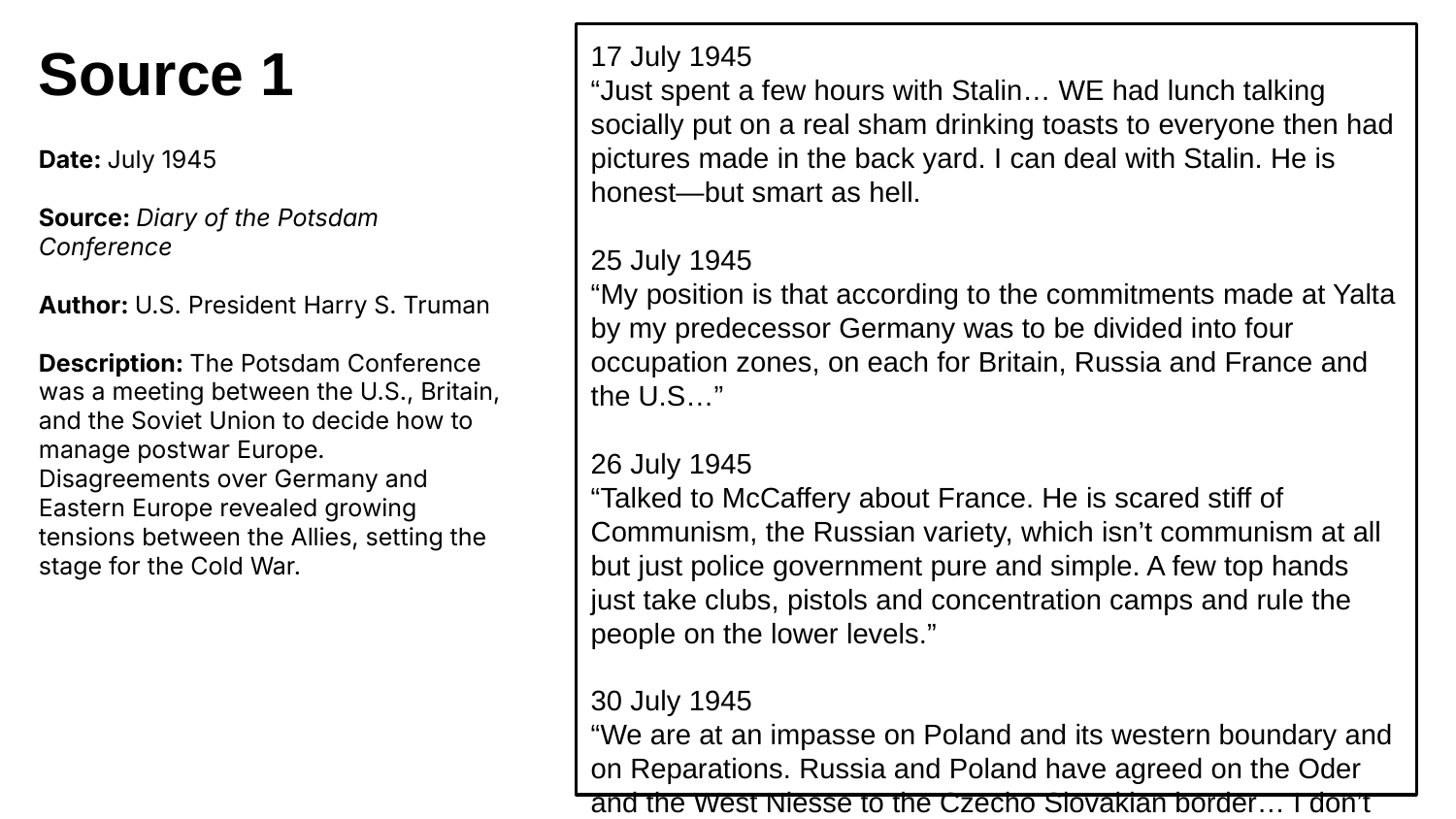

Source 1

Date: July 1945

Source: Diary of the Potsdam Conference

Author: U.S. President Harry S. Truman

Description: The Potsdam Conference was a meeting between the U.S., Britain, and the Soviet Union to decide how to manage postwar Europe. Disagreements over Germany and Eastern Europe revealed growing tensions between the Allies, setting the stage for the Cold War.

17 July 1945
“Just spent a few hours with Stalin… WE had lunch talking socially put on a real sham drinking toasts to everyone then had pictures made in the back yard. I can deal with Stalin. He is honest—but smart as hell.

25 July 1945
“My position is that according to the commitments made at Yalta by my predecessor Germany was to be divided into four occupation zones, on each for Britain, Russia and France and the U.S…”

26 July 1945
“Talked to McCaffery about France. He is scared stiff of Communism, the Russian variety, which isn’t communism at all but just police government pure and simple. A few top hands just take clubs, pistols and concentration camps and rule the people on the lower levels.”

30 July 1945
“We are at an impasse on Poland and its western boundary and on Reparations. Russia and Poland have agreed on the Oder and the West Niesse to the Czecho Slovakian border… I don’t it.”